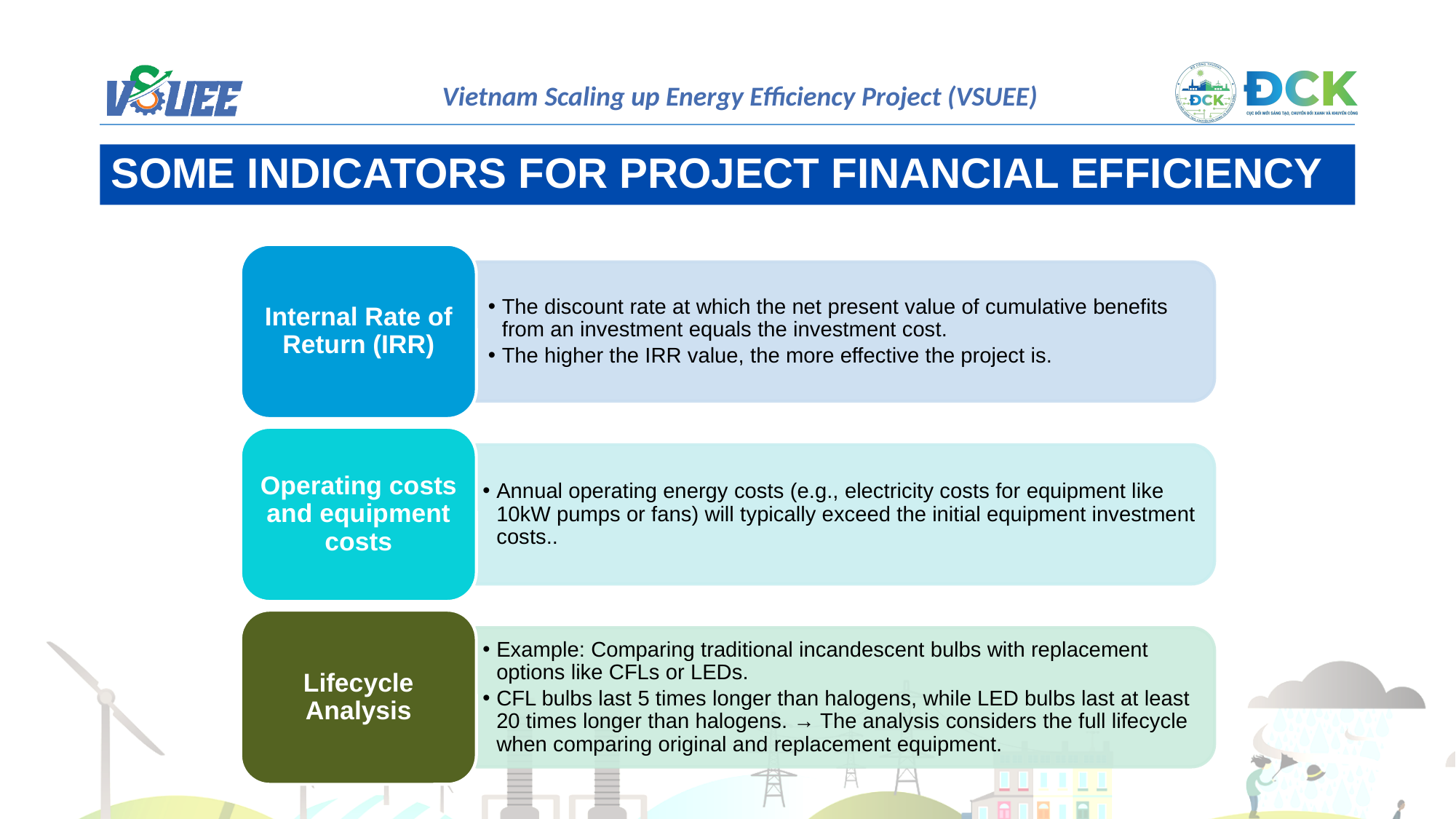

SOME INDICATORS FOR PROJECT FINANCIAL EFFICIENCY

Internal Rate of Return (IRR)
The discount rate at which the net present value of cumulative benefits from an investment equals the investment cost.
The higher the IRR value, the more effective the project is.

Operating costs and equipment costs
Annual operating energy costs (e.g., electricity costs for equipment like 10kW pumps or fans) will typically exceed the initial equipment investment costs..

Lifecycle Analysis
Example: Comparing traditional incandescent bulbs with replacement options like CFLs or LEDs.
CFL bulbs last 5 times longer than halogens, while LED bulbs last at least 20 times longer than halogens. → The analysis considers the full lifecycle when comparing original and replacement equipment.